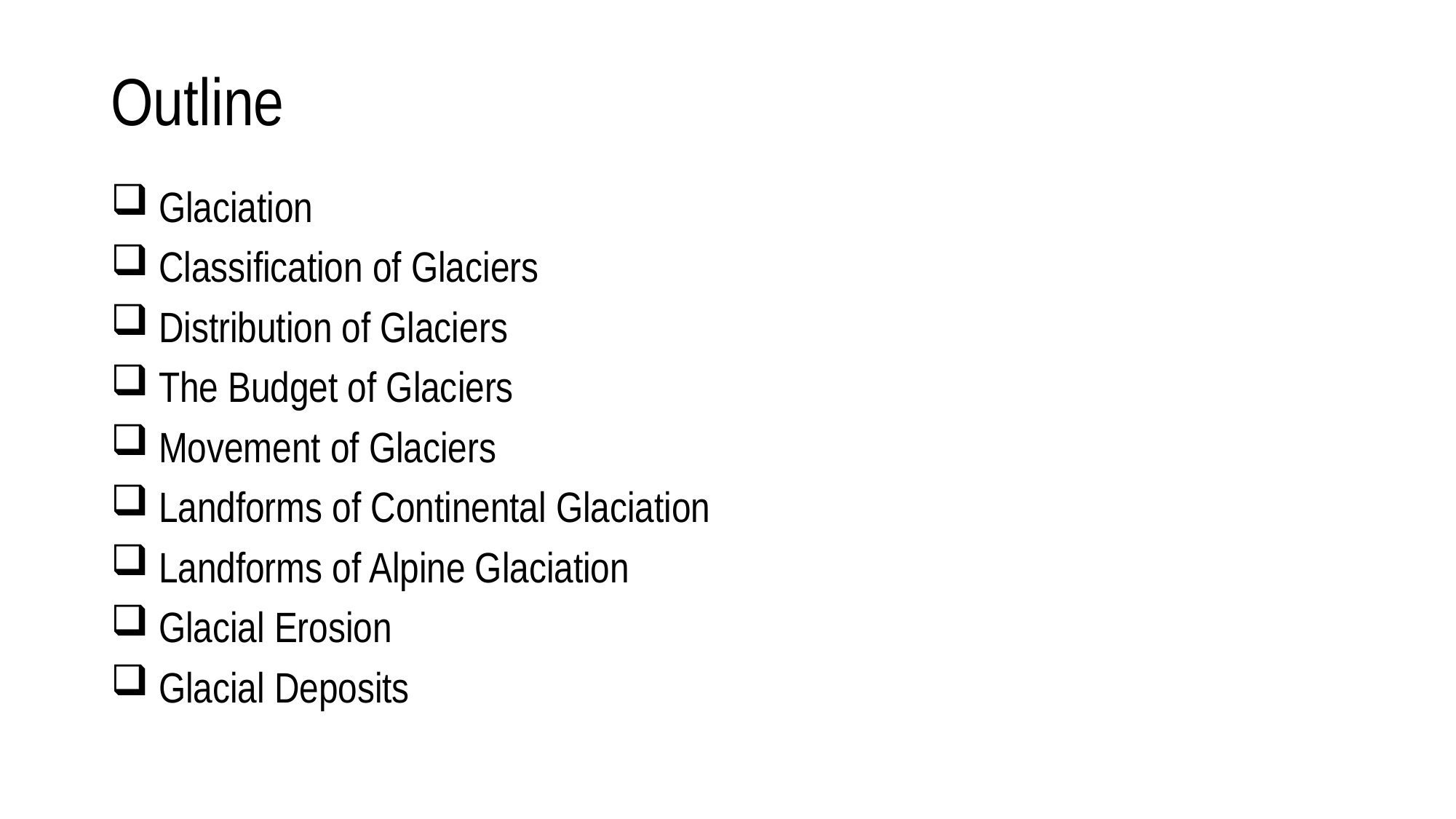

# Outline
 Glaciation
 Classification of Glaciers
 Distribution of Glaciers
 The Budget of Glaciers
 Movement of Glaciers
 Landforms of Continental Glaciation
 Landforms of Alpine Glaciation
 Glacial Erosion
 Glacial Deposits